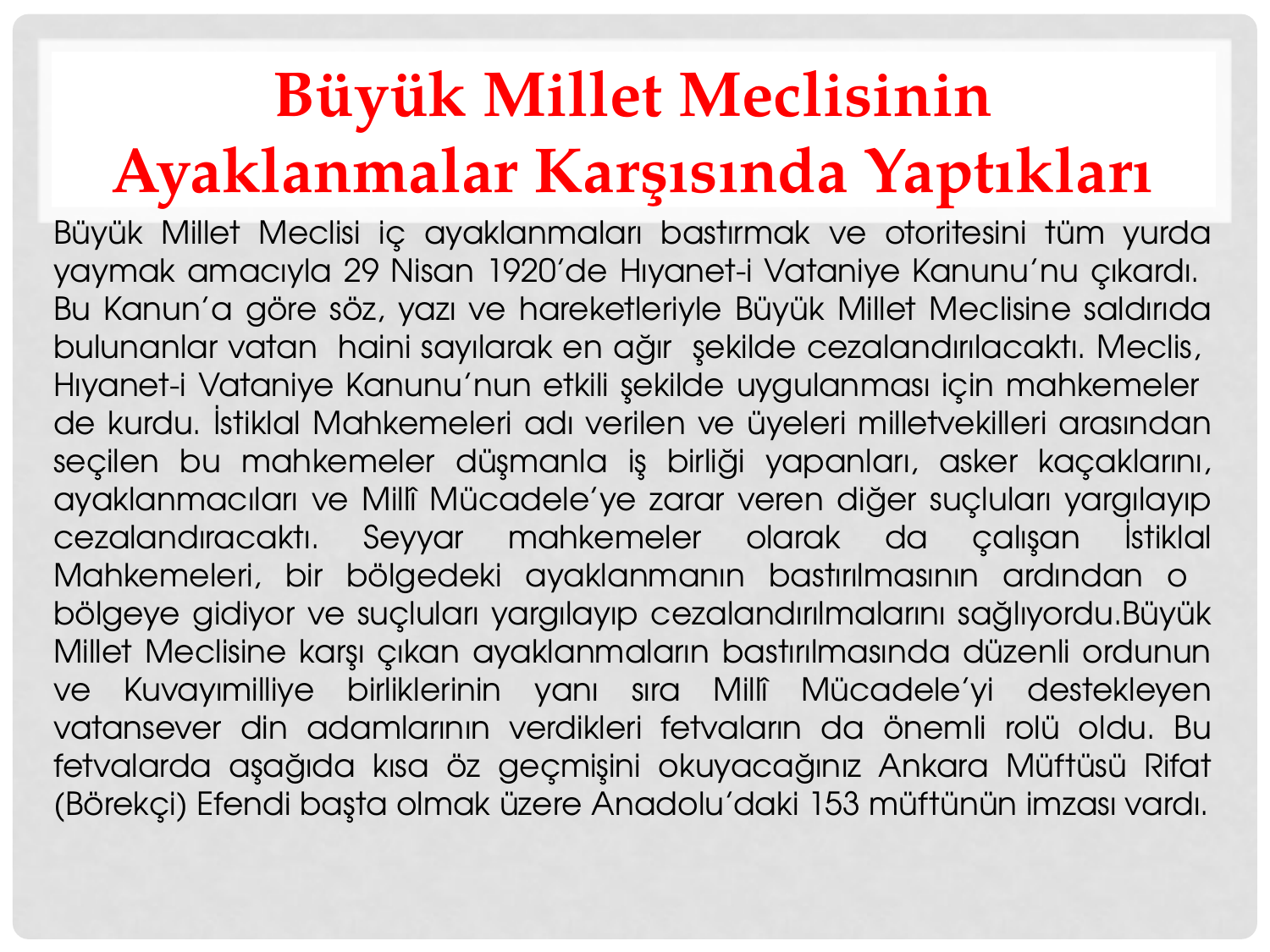

# Büyük Millet Meclisinin Ayaklanmalar Karşısında Yaptıkları
Büyük Millet Meclisi iç ayaklanmaları bastırmak ve otoritesini tüm yurda yaymak amacıyla 29 Nisan 1920’de Hıyanet-i Vataniye Kanunu’nu çıkardı.  Bu Kanun’a göre söz, yazı ve hareketleriyle Büyük Millet Meclisine saldırıda bulunanlar vatan  haini sayılarak en ağır  şekilde cezalandırılacaktı. Meclis,  Hıyanet-i Vataniye Kanunu’nun etkili şekilde uygulanması için mahkemeler  de kurdu. İstiklal Mahkemeleri adı verilen ve üyeleri milletvekilleri arasından seçilen bu mahkemeler düşmanla iş birliği yapanları, asker kaçaklarını, ayaklanmacıları ve Millî Mücadele’ye zarar veren diğer suçluları yargılayıp cezalandıracaktı. Seyyar mahkemeler olarak da çalışan İstiklal Mahkemeleri, bir bölgedeki ayaklanmanın bastırılmasının ardından o  bölgeye gidiyor ve suçluları yargılayıp cezalandırılmalarını sağlıyordu.Büyük Millet Meclisine karşı çıkan ayaklanmaların bastırılmasında düzenli ordunun ve Kuvayımilliye birliklerinin yanı sıra Millî Mücadele’yi destekleyen vatansever din adamlarının verdikleri fetvaların da önemli rolü oldu. Bu fetvalarda aşağıda kısa öz geçmişini okuyacağınız Ankara Müftüsü Rifat (Börekçi) Efendi başta olmak üzere Anadolu’daki 153 müftünün imzası vardı.